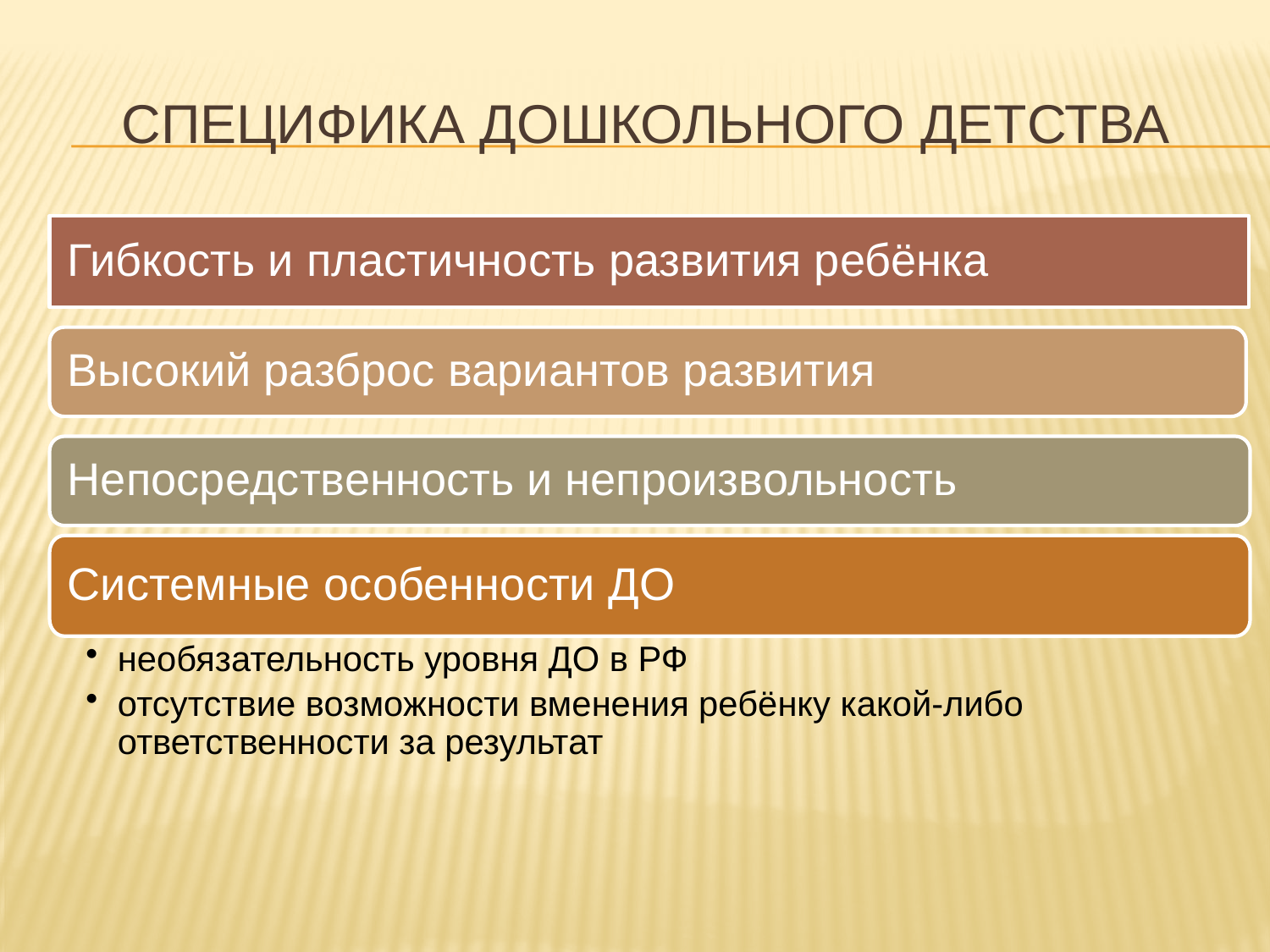

# Специфика дошкольного детства
Гибкость и пластичность развития ребёнка
Высокий разброс вариантов развития
Непосредственность и непроизвольность
Системные особенности ДО
необязательность уровня ДО в РФ
отсутствие возможности вменения ребёнку какой-либо ответственности за результат